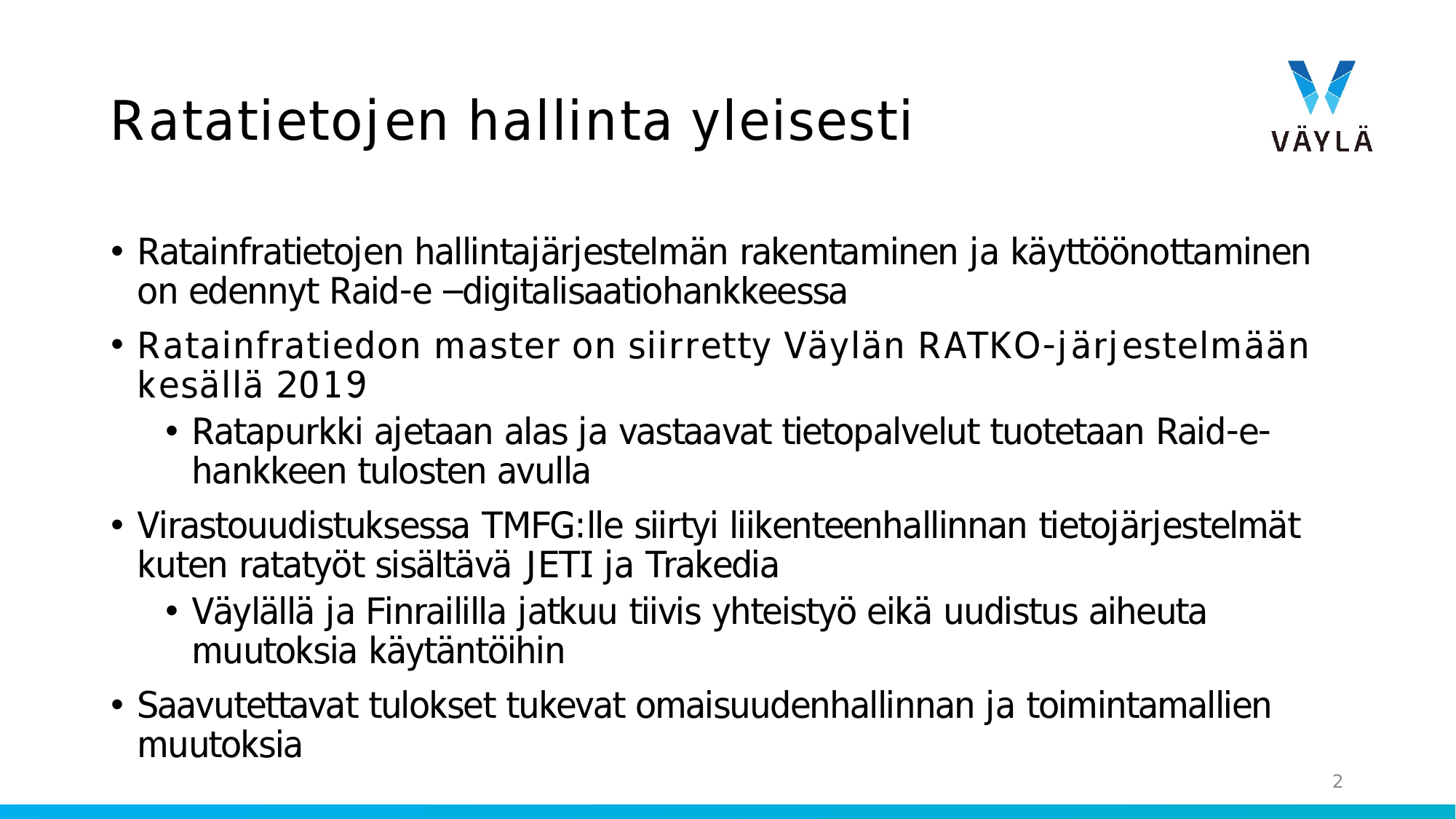

# Ratatietojen hallinta yleisesti
Ratainfratietojen hallintajärjestelmän rakentaminen ja käyttöönottaminen on edennyt Raid-e –digitalisaatiohankkeessa
Ratainfratiedon master on siirretty Väylän RATKO-järjestelmään kesällä 2019
Ratapurkki ajetaan alas ja vastaavat tietopalvelut tuotetaan Raid-e-hankkeen tulosten avulla
Virastouudistuksessa TMFG:lle siirtyi liikenteenhallinnan tietojärjestelmät kuten ratatyöt sisältävä JETI ja Trakedia
Väylällä ja Finraililla jatkuu tiivis yhteistyö eikä uudistus aiheuta muutoksia käytäntöihin
Saavutettavat tulokset tukevat omaisuudenhallinnan ja toimintamallien muutoksia

2